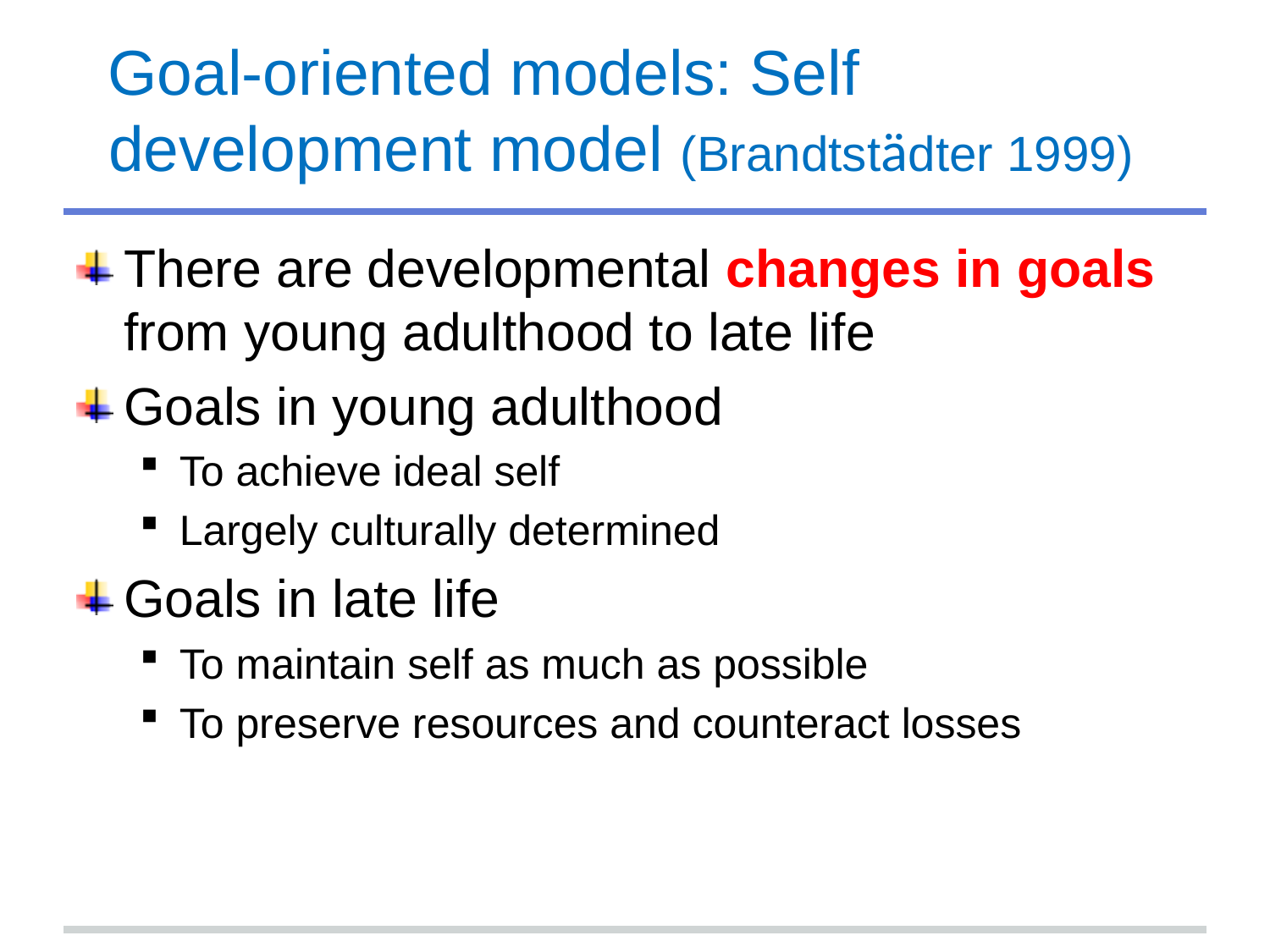

# Goal-oriented models: Self development model (Brandtstädter 1999)
There are developmental changes in goals from young adulthood to late life
Goals in young adulthood
To achieve ideal self
Largely culturally determined
Goals in late life
To maintain self as much as possible
To preserve resources and counteract losses